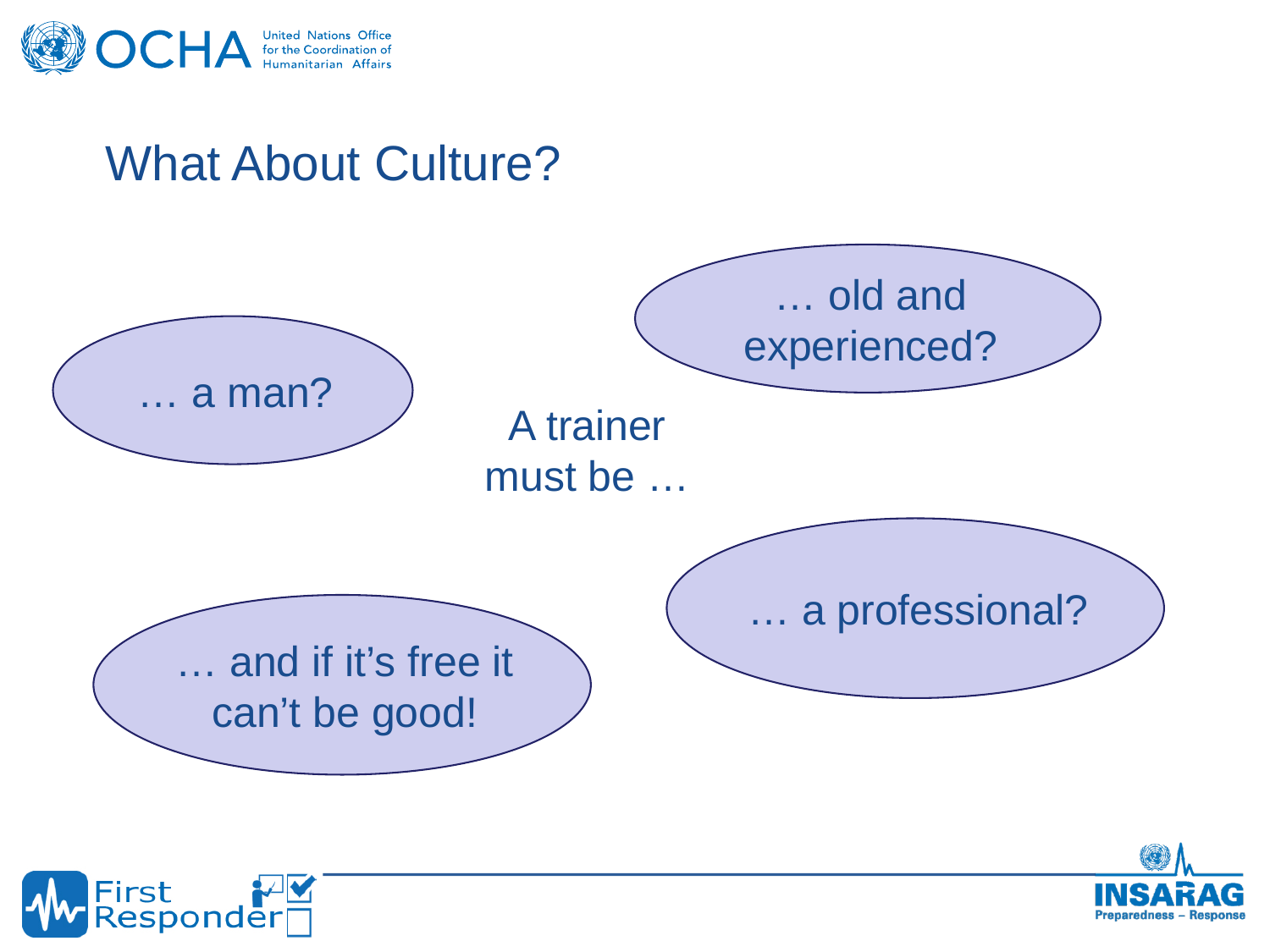

What About Culture?
… old and experienced?
… a man?
A trainer must be …
… a professional?
… and if it’s free it can’t be good!